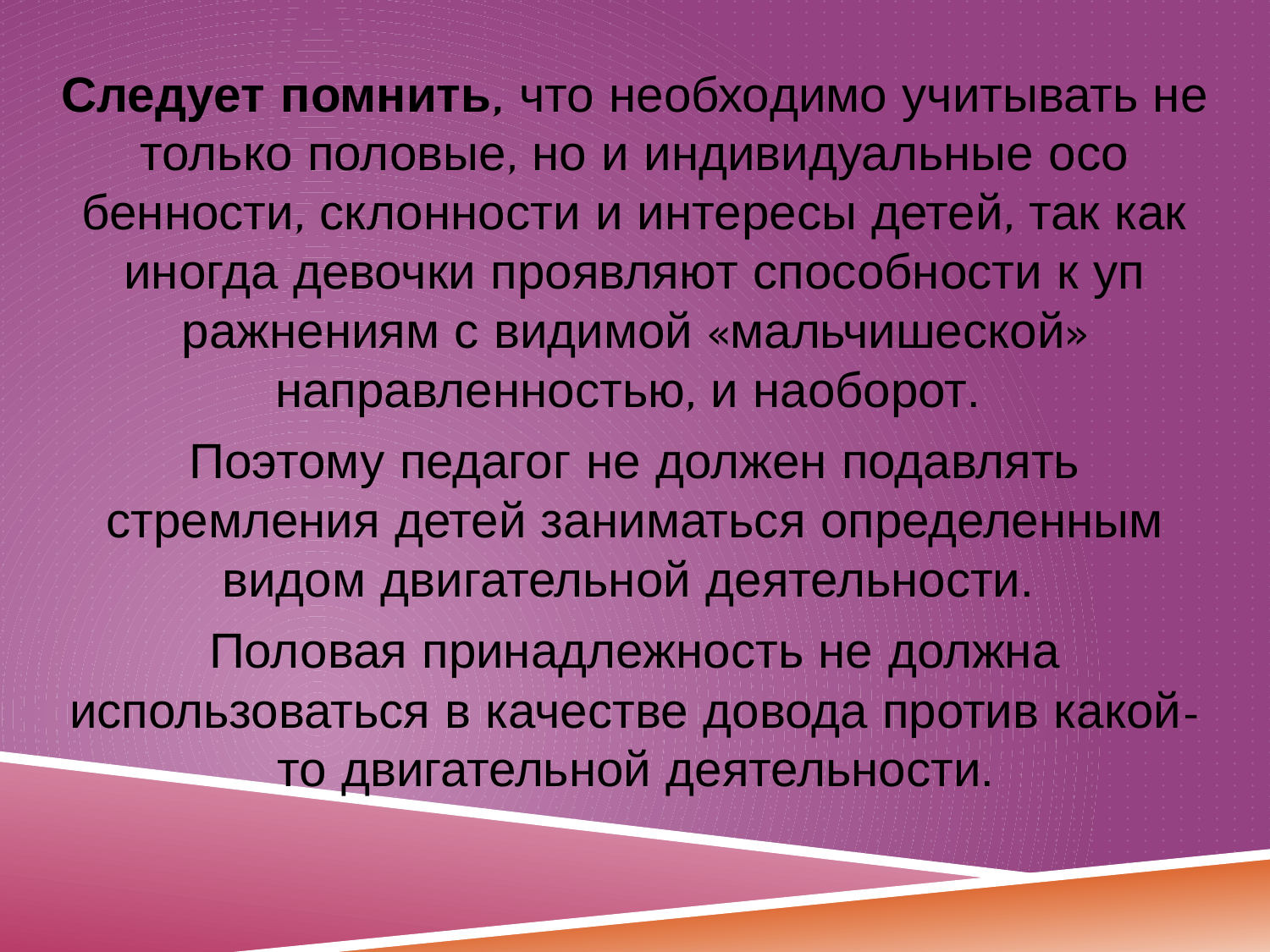

Следует помнить, что необхо­димо учитывать не только поло­вые, но и индивидуальные осо­бенности, склонности и интере­сы детей, так как иногда девочки проявляют способности к уп­ражнениям с видимой «мальчи­шеской» направленностью, и наоборот.
Поэтому педагог не должен подавлять стремления детей заниматься определенным видом двигательной деятельно­сти.
Половая принадлежность не должна использоваться в каче­стве довода против какой-то двигательной деятельности.